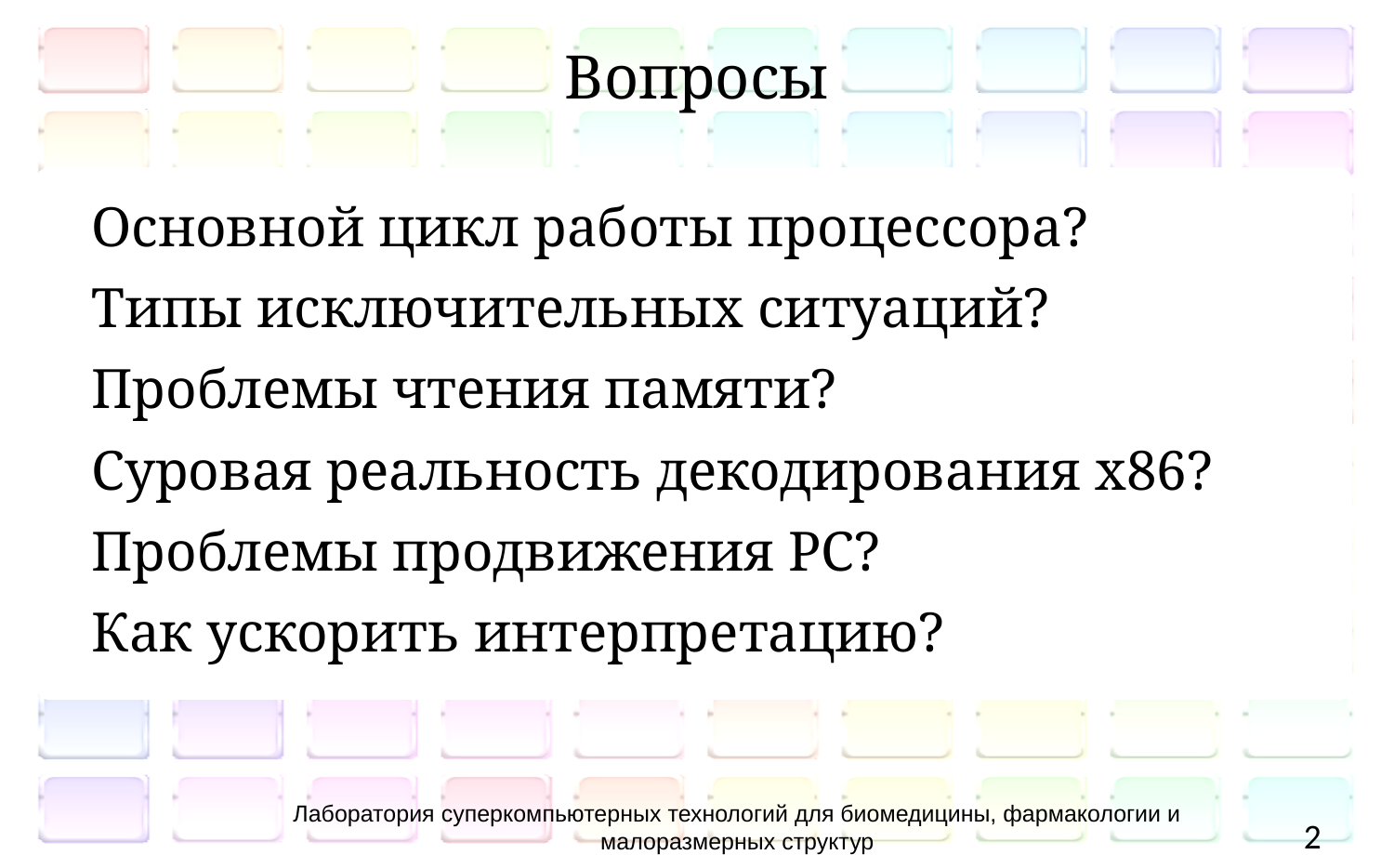

# Вопросы
Основной цикл работы процессора?
Типы исключительных ситуаций?
Проблемы чтения памяти?
Суровая реальность декодирования x86?
Проблемы продвижения PC?
Как ускорить интерпретацию?
Лаборатория суперкомпьютерных технологий для биомедицины, фармакологии и малоразмерных структур
2